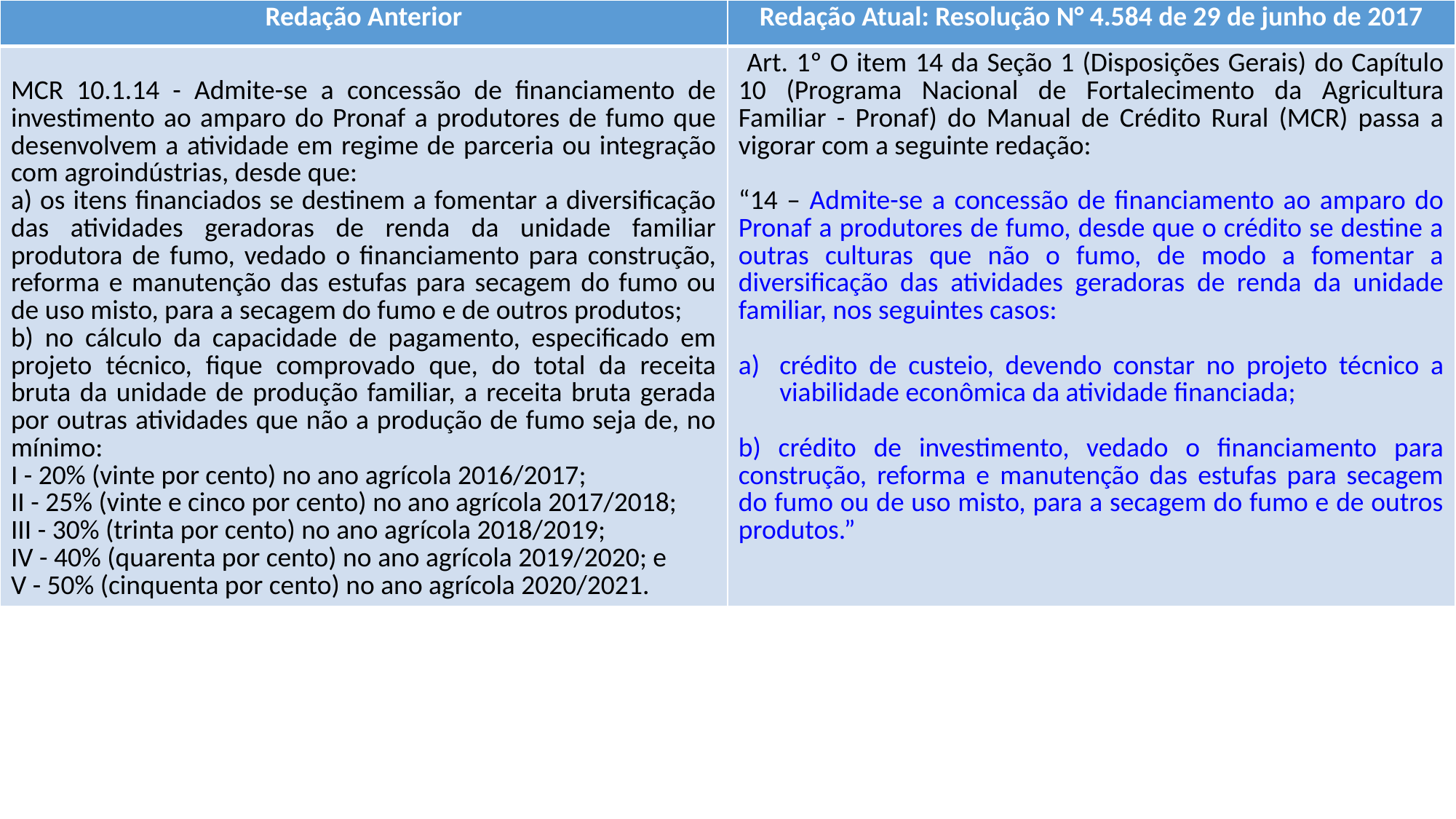

| Redação Anterior | Redação Atual: Resolução N° 4.584 de 29 de junho de 2017 |
| --- | --- |
| MCR 10.1.14 - Admite-se a concessão de financiamento de investimento ao amparo do Pronaf a produtores de fumo que desenvolvem a atividade em regime de parceria ou integração com agroindústrias, desde que: a) os itens financiados se destinem a fomentar a diversificação das atividades geradoras de renda da unidade familiar produtora de fumo, vedado o financiamento para construção, reforma e manutenção das estufas para secagem do fumo ou de uso misto, para a secagem do fumo e de outros produtos; b) no cálculo da capacidade de pagamento, especificado em projeto técnico, fique comprovado que, do total da receita bruta da unidade de produção familiar, a receita bruta gerada por outras atividades que não a produção de fumo seja de, no mínimo: I - 20% (vinte por cento) no ano agrícola 2016/2017; II - 25% (vinte e cinco por cento) no ano agrícola 2017/2018; III - 30% (trinta por cento) no ano agrícola 2018/2019; IV - 40% (quarenta por cento) no ano agrícola 2019/2020; e V - 50% (cinquenta por cento) no ano agrícola 2020/2021. | Art. 1º O item 14 da Seção 1 (Disposições Gerais) do Capítulo 10 (Programa Nacional de Fortalecimento da Agricultura Familiar - Pronaf) do Manual de Crédito Rural (MCR) passa a vigorar com a seguinte redação: “14 – Admite-se a concessão de financiamento ao amparo do Pronaf a produtores de fumo, desde que o crédito se destine a outras culturas que não o fumo, de modo a fomentar a diversificação das atividades geradoras de renda da unidade familiar, nos seguintes casos: crédito de custeio, devendo constar no projeto técnico a viabilidade econômica da atividade financiada; b) crédito de investimento, vedado o financiamento para construção, reforma e manutenção das estufas para secagem do fumo ou de uso misto, para a secagem do fumo e de outros produtos.” |